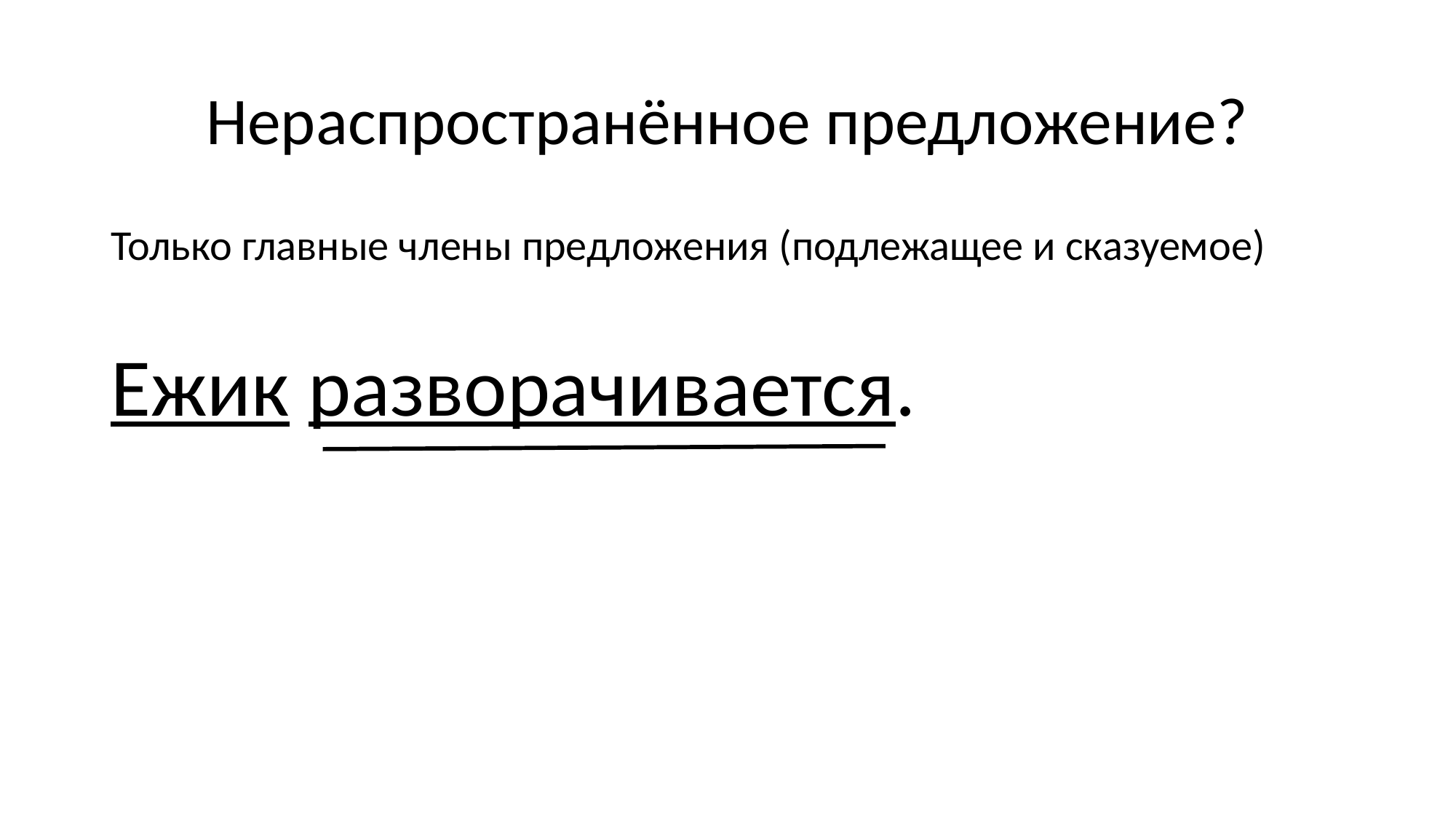

# Нераспространённое предложение?
Только главные члены предложения (подлежащее и сказуемое)

Ежик разворачивается.